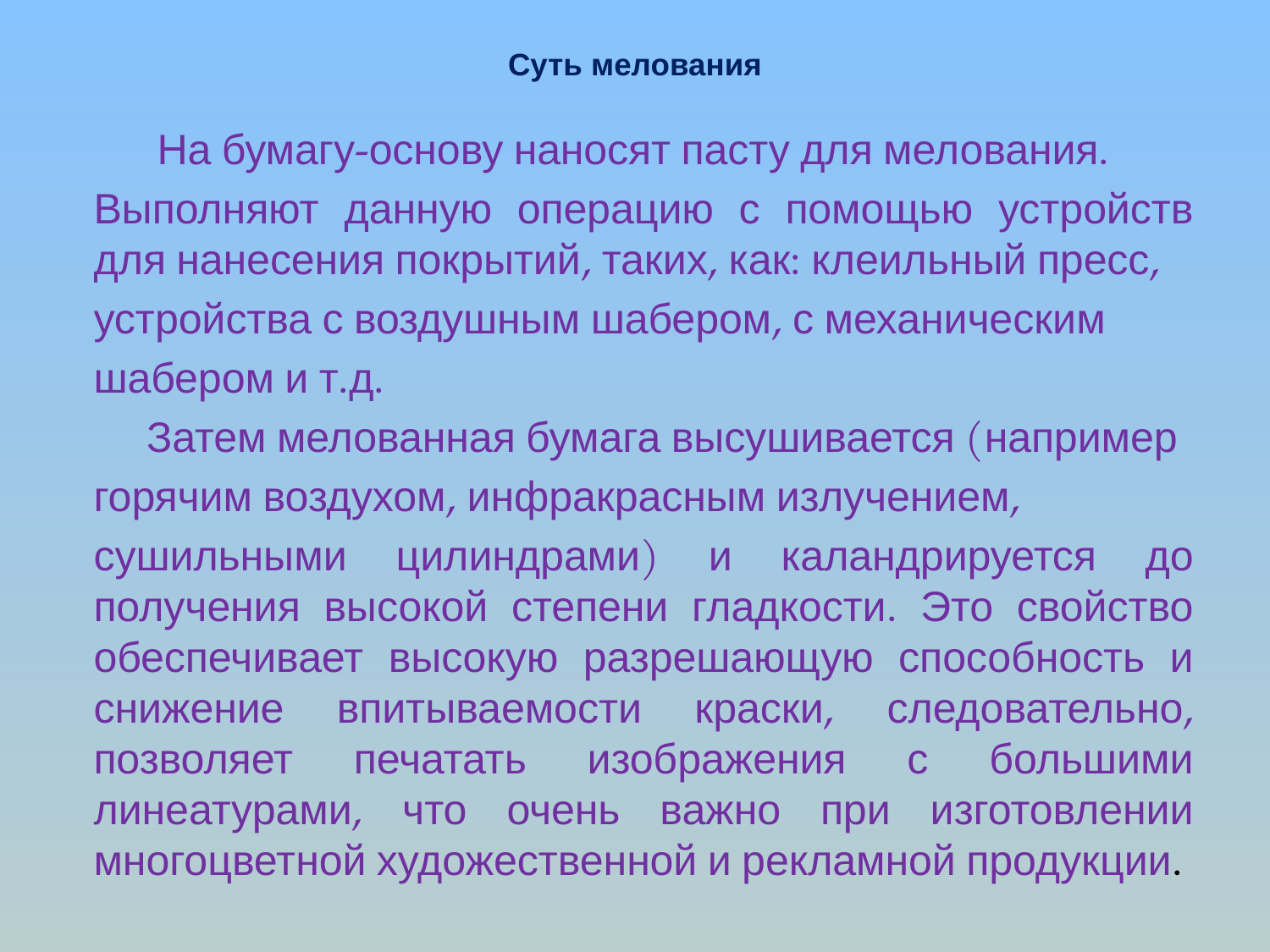

# Суть мелования
      На бумагу-основу наносят пасту для мелования.
Выполняют данную операцию с помощью устройств для нанесения покрытий, таких, как: клеильный пресс,
устройства с воздушным шабером, с механическим
шабером и т.д.
     Затем мелованная бумага высушивается (например
горячим воздухом, инфракрасным излучением,
сушильными цилиндрами) и каландрируется до получения высокой степени гладкости. Это свойство обеспечивает высокую разрешающую способность и снижение впитываемости краски, следовательно, позволяет печатать изображения с большими линеатурами, что очень важно при изготовлении многоцветной художественной и рекламной продукции.